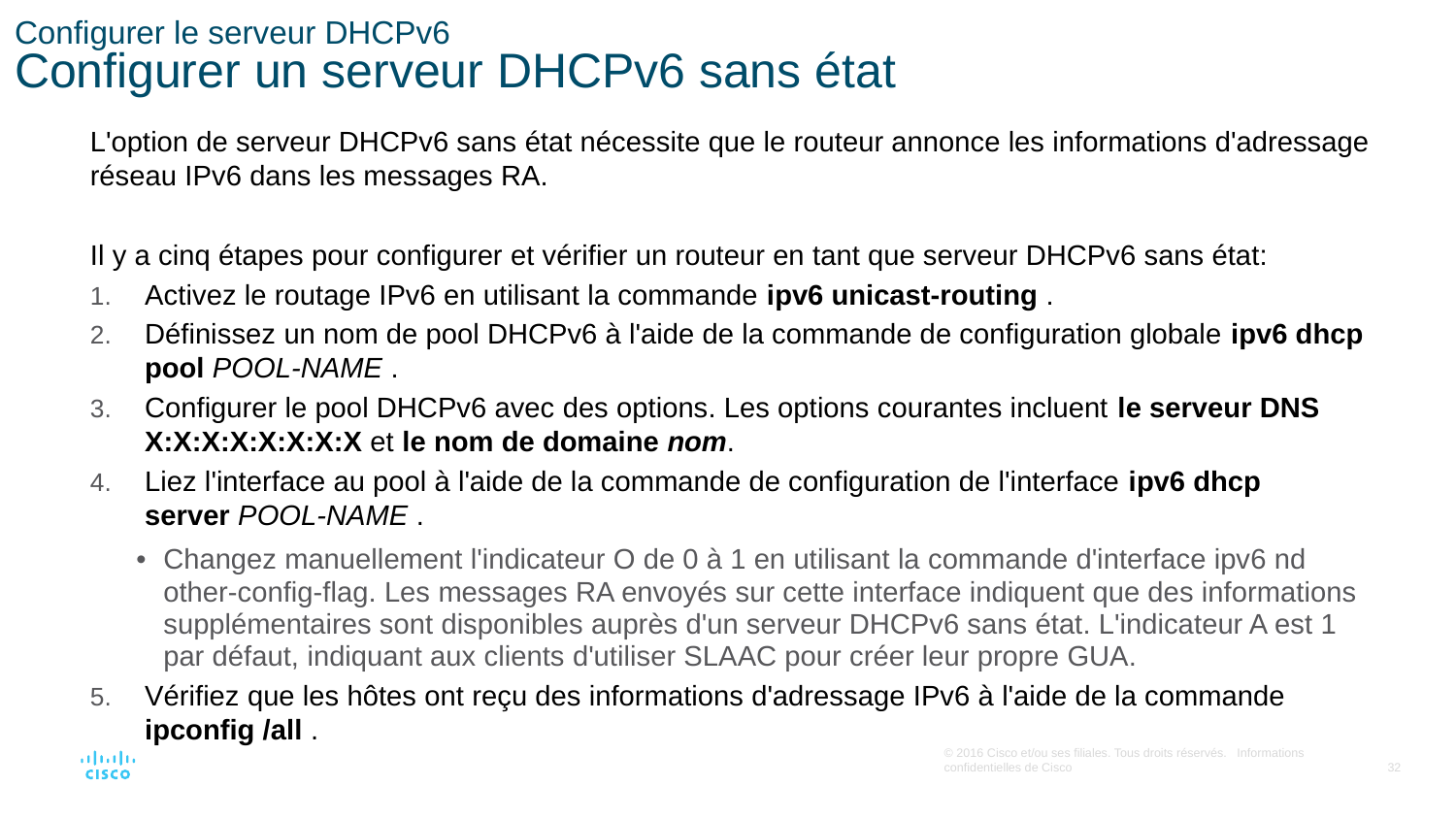

# Configurer le serveur DHCPv6 Configurer un serveur DHCPv6 sans état
L'option de serveur DHCPv6 sans état nécessite que le routeur annonce les informations d'adressage réseau IPv6 dans les messages RA.

Il y a cinq étapes pour configurer et vérifier un routeur en tant que serveur DHCPv6 sans état:
Activez le routage IPv6 en utilisant la commande ipv6 unicast-routing .
Définissez un nom de pool DHCPv6 à l'aide de la commande de configuration globale ipv6 dhcp pool POOL-NAME .
Configurer le pool DHCPv6 avec des options. Les options courantes incluent le serveur DNS X:X:X:X:X:X:X:X et le nom de domaine nom.
Liez l'interface au pool à l'aide de la commande de configuration de l'interface ipv6 dhcp server POOL-NAME .
Changez manuellement l'indicateur O de 0 à 1 en utilisant la commande d'interface ipv6 nd other-config-flag. Les messages RA envoyés sur cette interface indiquent que des informations supplémentaires sont disponibles auprès d'un serveur DHCPv6 sans état. L'indicateur A est 1 par défaut, indiquant aux clients d'utiliser SLAAC pour créer leur propre GUA.
Vérifiez que les hôtes ont reçu des informations d'adressage IPv6 à l'aide de la commande ipconfig /all .